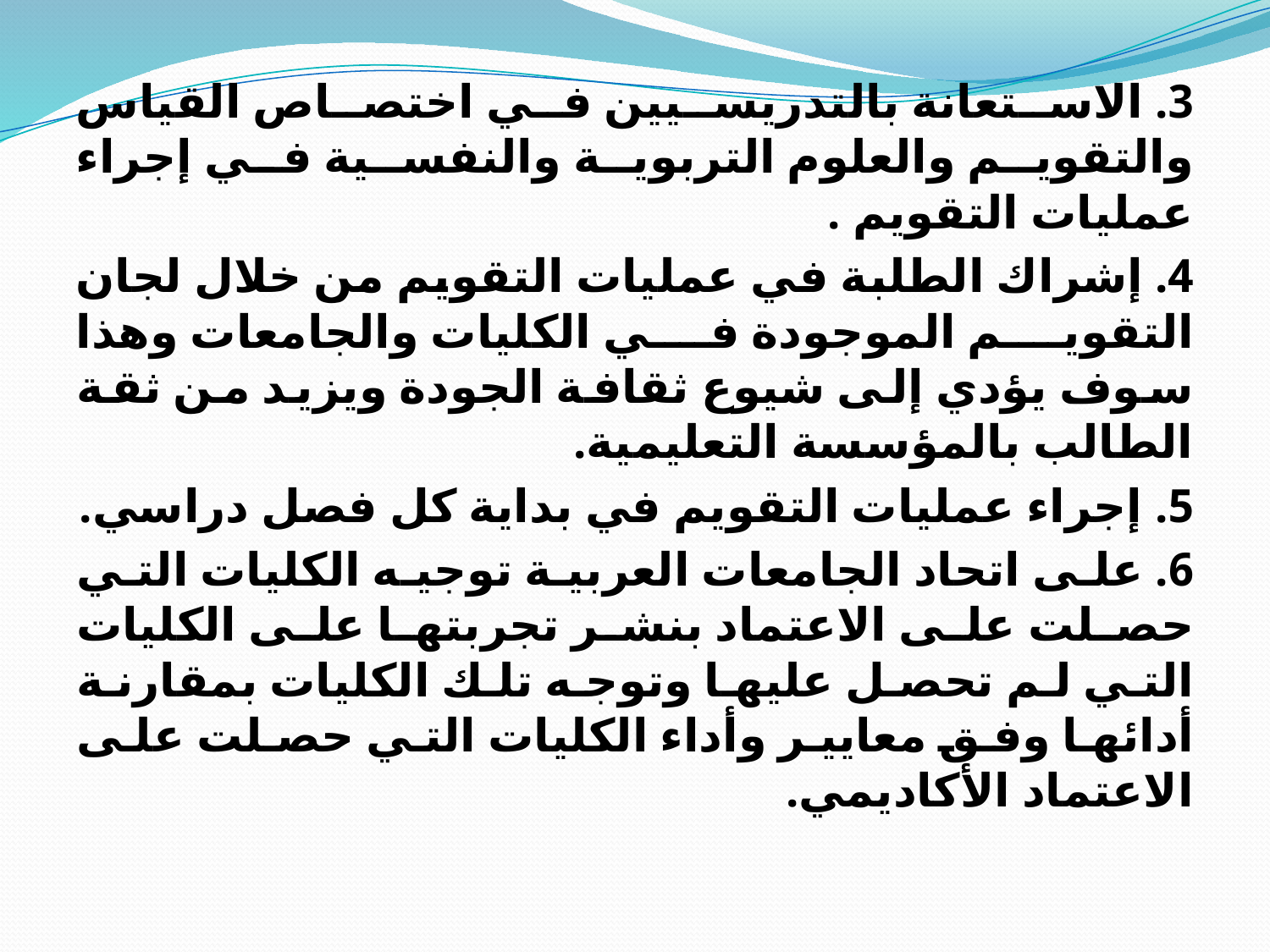

3. الاستعانة بالتدريسيين في اختصاص القياس والتقويم والعلوم التربوية والنفسية في إجراء عمليات التقويم .
4. إشراك الطلبة في عمليات التقويم من خلال لجان التقويم الموجودة في الكليات والجامعات وهذا سوف يؤدي إلى شيوع ثقافة الجودة ويزيد من ثقة الطالب بالمؤسسة التعليمية.
5. إجراء عمليات التقويم في بداية كل فصل دراسي.
6. على اتحاد الجامعات العربية توجيه الكليات التي حصلت على الاعتماد بنشر تجربتها على الكليات التي لم تحصل عليها وتوجه تلك الكليات بمقارنة أدائها وفق معايير وأداء الكليات التي حصلت على الاعتماد الأكاديمي.